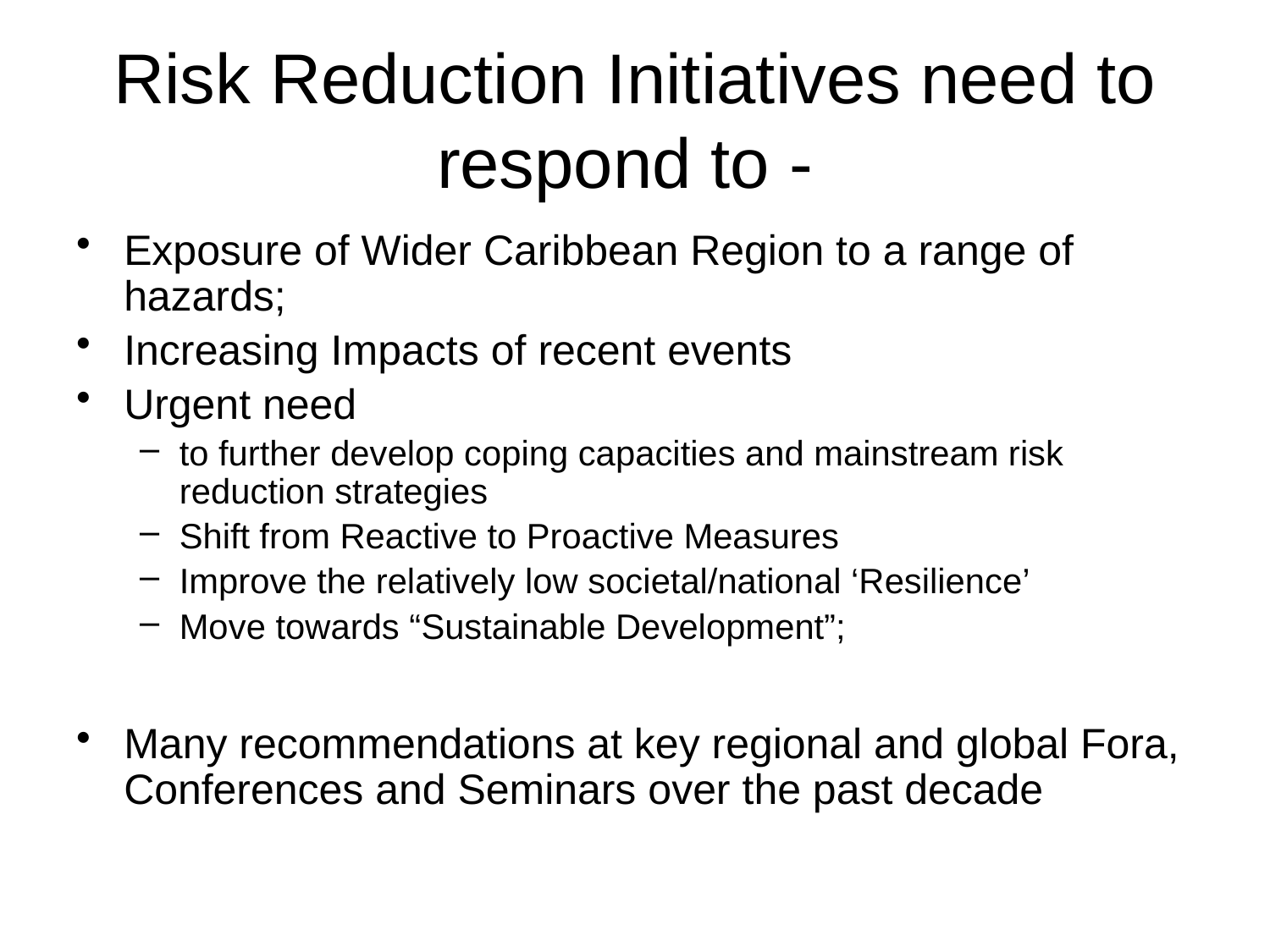

# Risk Reduction Initiatives need to respond to -
Exposure of Wider Caribbean Region to a range of hazards;
Increasing Impacts of recent events
Urgent need
to further develop coping capacities and mainstream risk reduction strategies
Shift from Reactive to Proactive Measures
Improve the relatively low societal/national ‘Resilience’
Move towards “Sustainable Development”;

Many recommendations at key regional and global Fora, Conferences and Seminars over the past decade